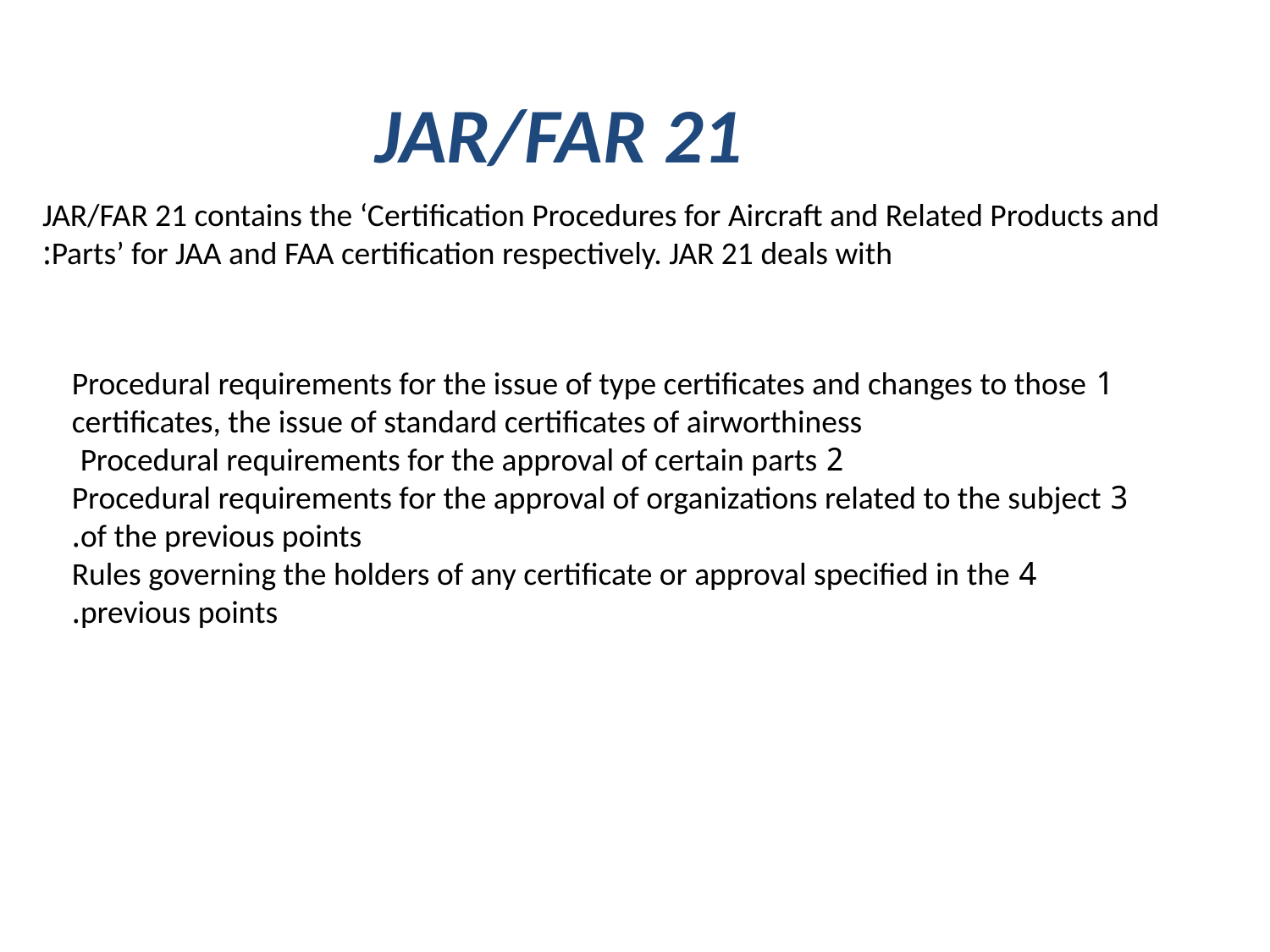

# JAR/FAR 21
JAR/FAR 21 contains the ‘Certification Procedures for Aircraft and Related Products and
Parts’ for JAA and FAA certification respectively. JAR 21 deals with:
1 Procedural requirements for the issue of type certificates and changes to those certificates, the issue of standard certificates of airworthiness
2 Procedural requirements for the approval of certain parts
3 Procedural requirements for the approval of organizations related to the subject of the previous points.
4 Rules governing the holders of any certificate or approval specified in the previous points.